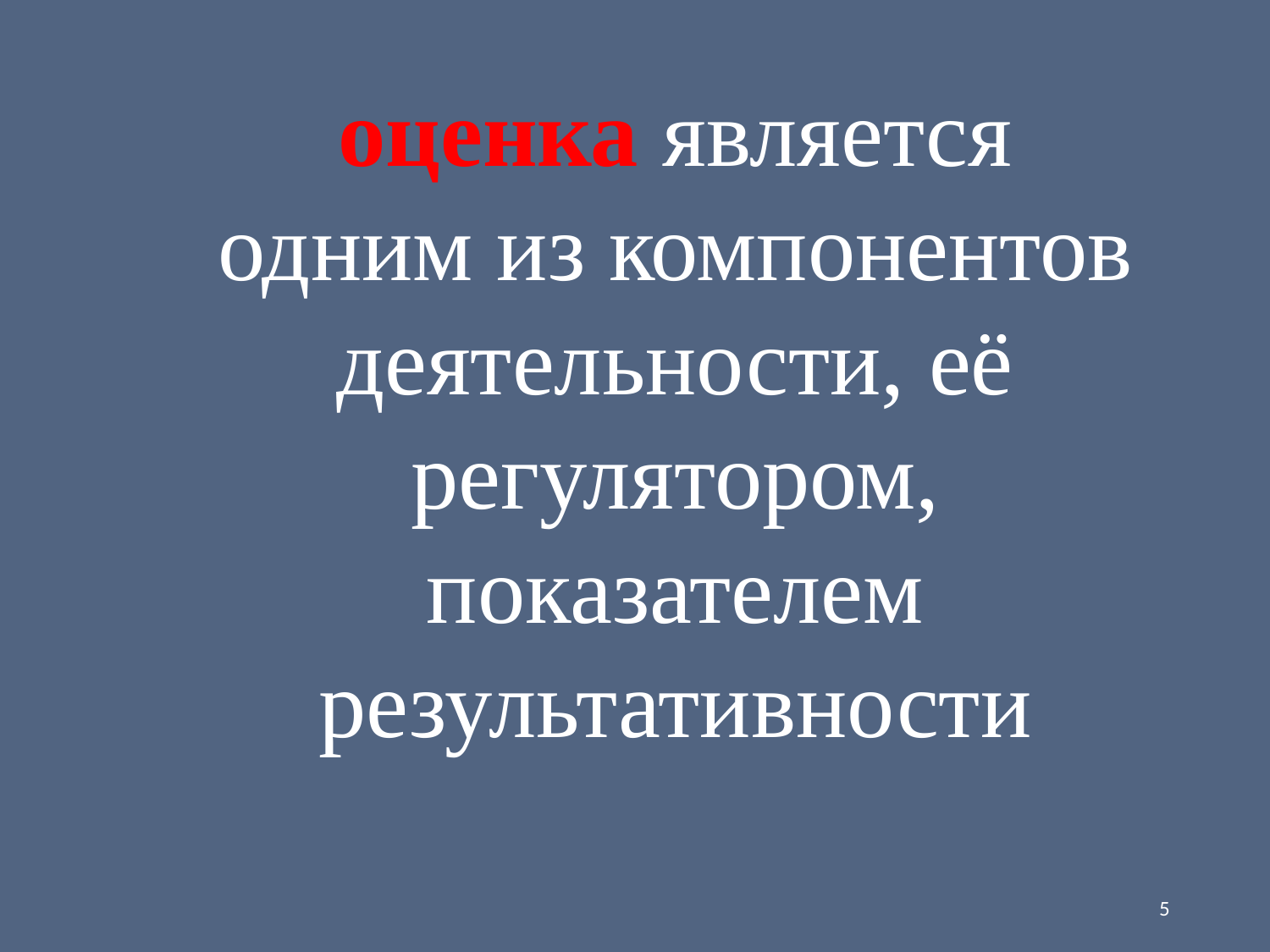

оценка является одним из компонентов деятельности, её регулятором, показателем результативности
5